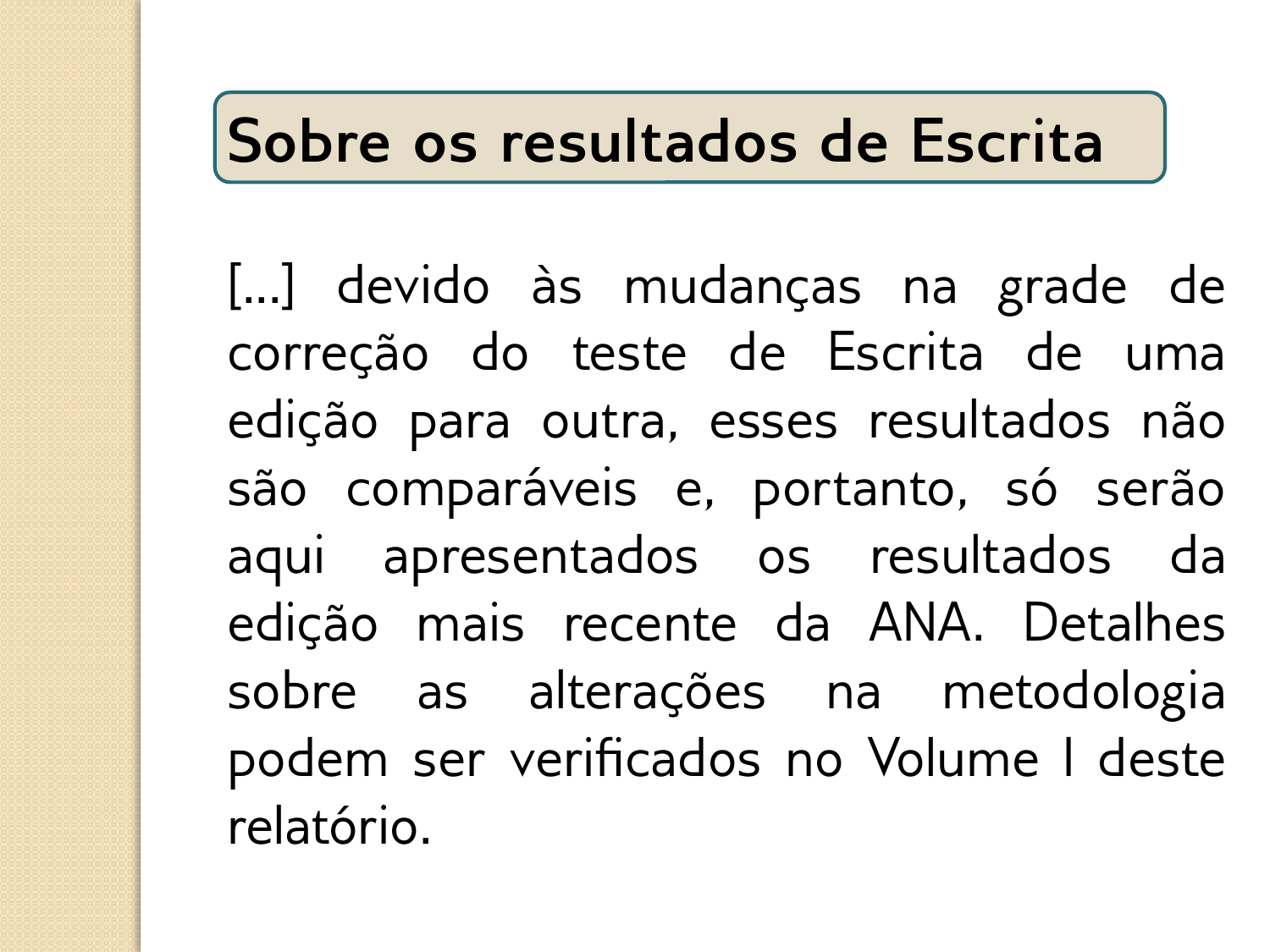

Sobre os resultados de Escrita

[...] devido às mudanças na grade de correção do teste de Escrita de uma edição para outra, esses resultados não são comparáveis e, portanto, só serão aqui apresentados os resultados da edição mais recente da ANA. Detalhes sobre as alterações na metodologia podem ser verificados no Volume I deste relatório.